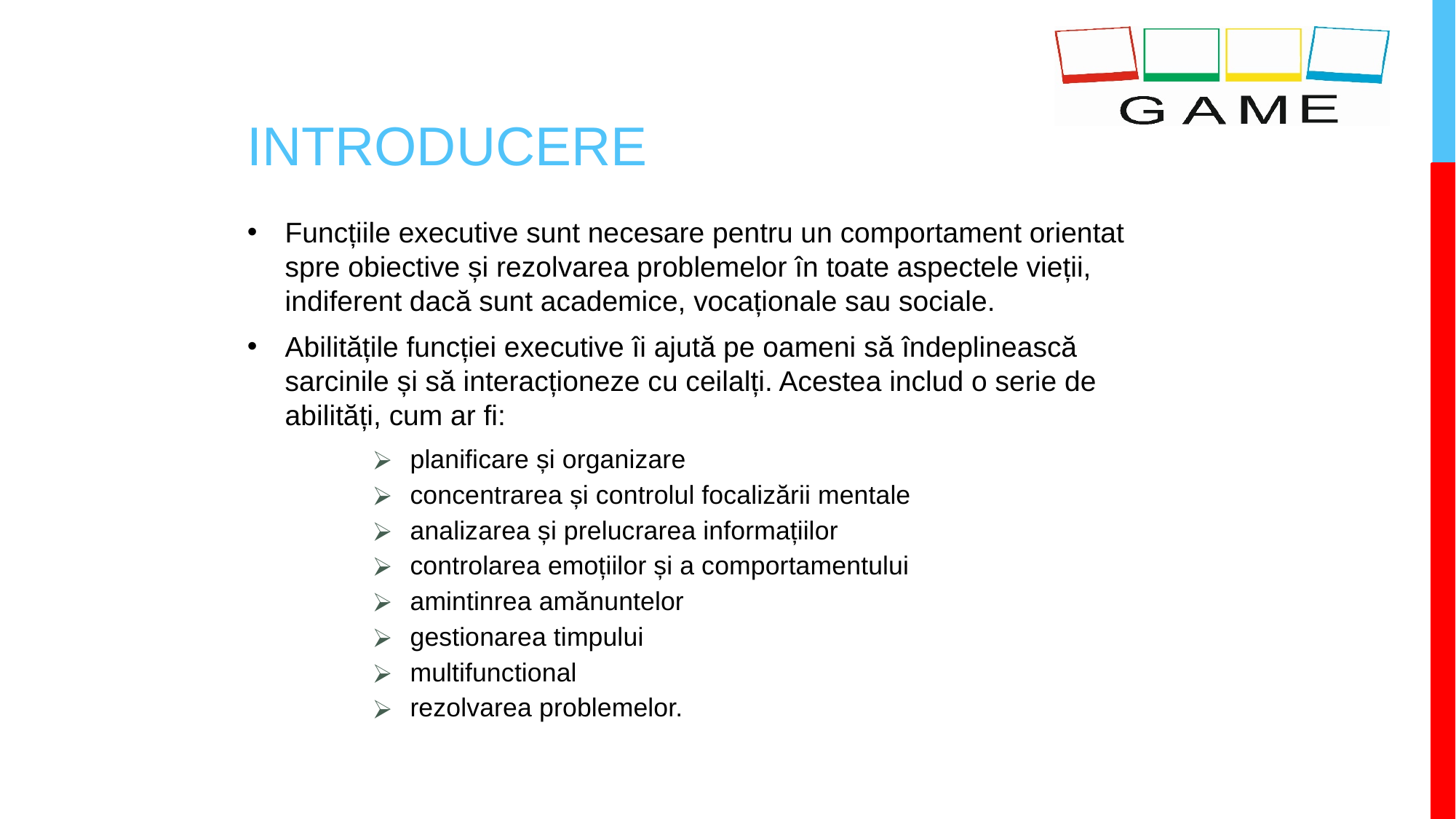

# INTRODUCERE
Funcțiile executive sunt necesare pentru un comportament orientat spre obiective și rezolvarea problemelor în toate aspectele vieții, indiferent dacă sunt academice, vocaționale sau sociale.
Abilitățile funcției executive îi ajută pe oameni să îndeplinească sarcinile și să interacționeze cu ceilalți. Acestea includ o serie de abilități, cum ar fi:
planificare și organizare
concentrarea și controlul focalizării mentale
analizarea și prelucrarea informațiilor
controlarea emoțiilor și a comportamentului
amintinrea amănuntelor
gestionarea timpului
multifunctional
rezolvarea problemelor.